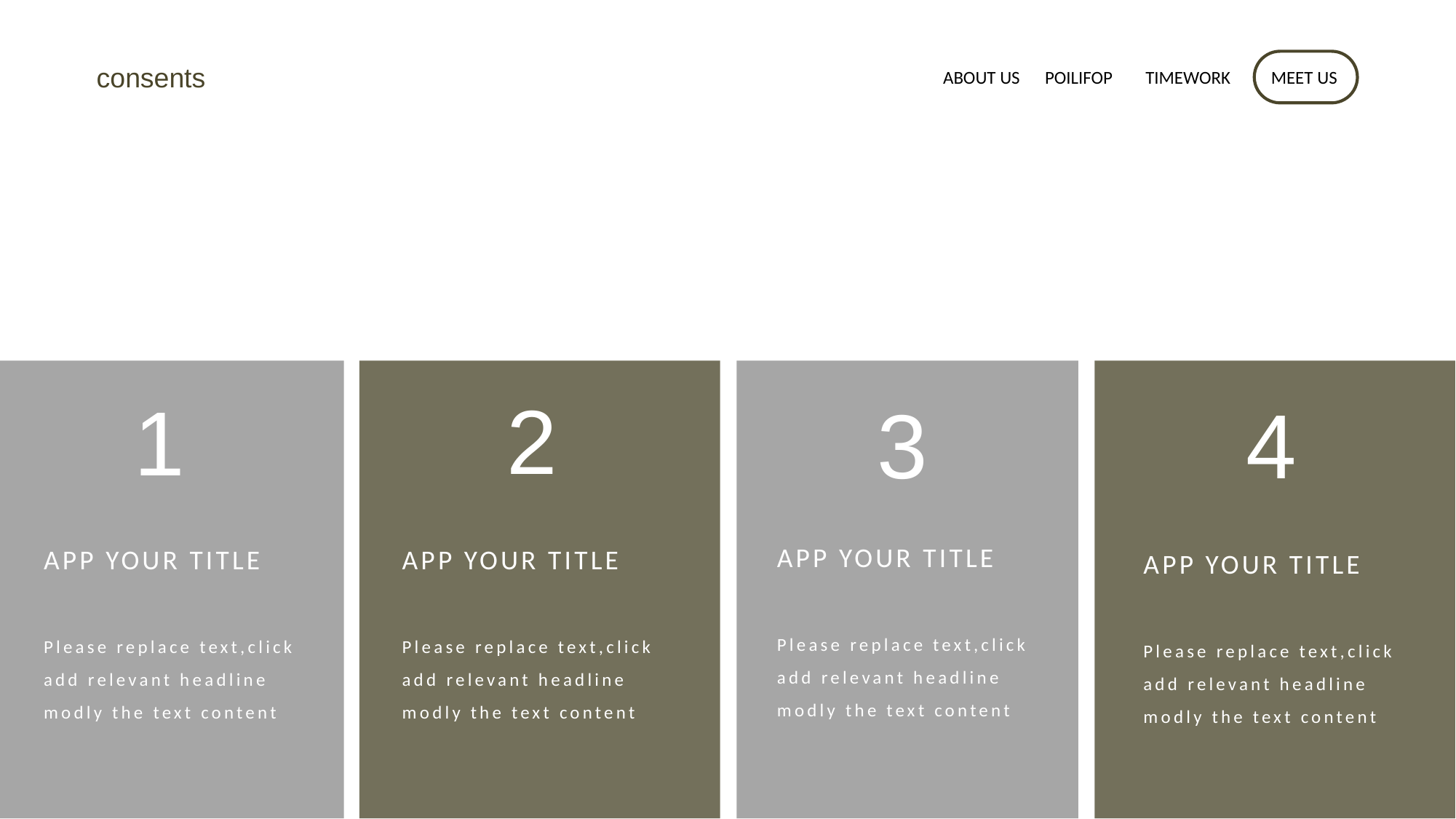

consents
ABOUT US
POILIFOP
TIMEWORK
MEET US

2
1
3
4
APP YOUR TITLE

Please replace text,click add relevant headline modly the text content

APP YOUR TITLE

Please replace text,click add relevant headline modly the text content

APP YOUR TITLE

Please replace text,click add relevant headline modly the text content

APP YOUR TITLE

Please replace text,click add relevant headline modly the text content